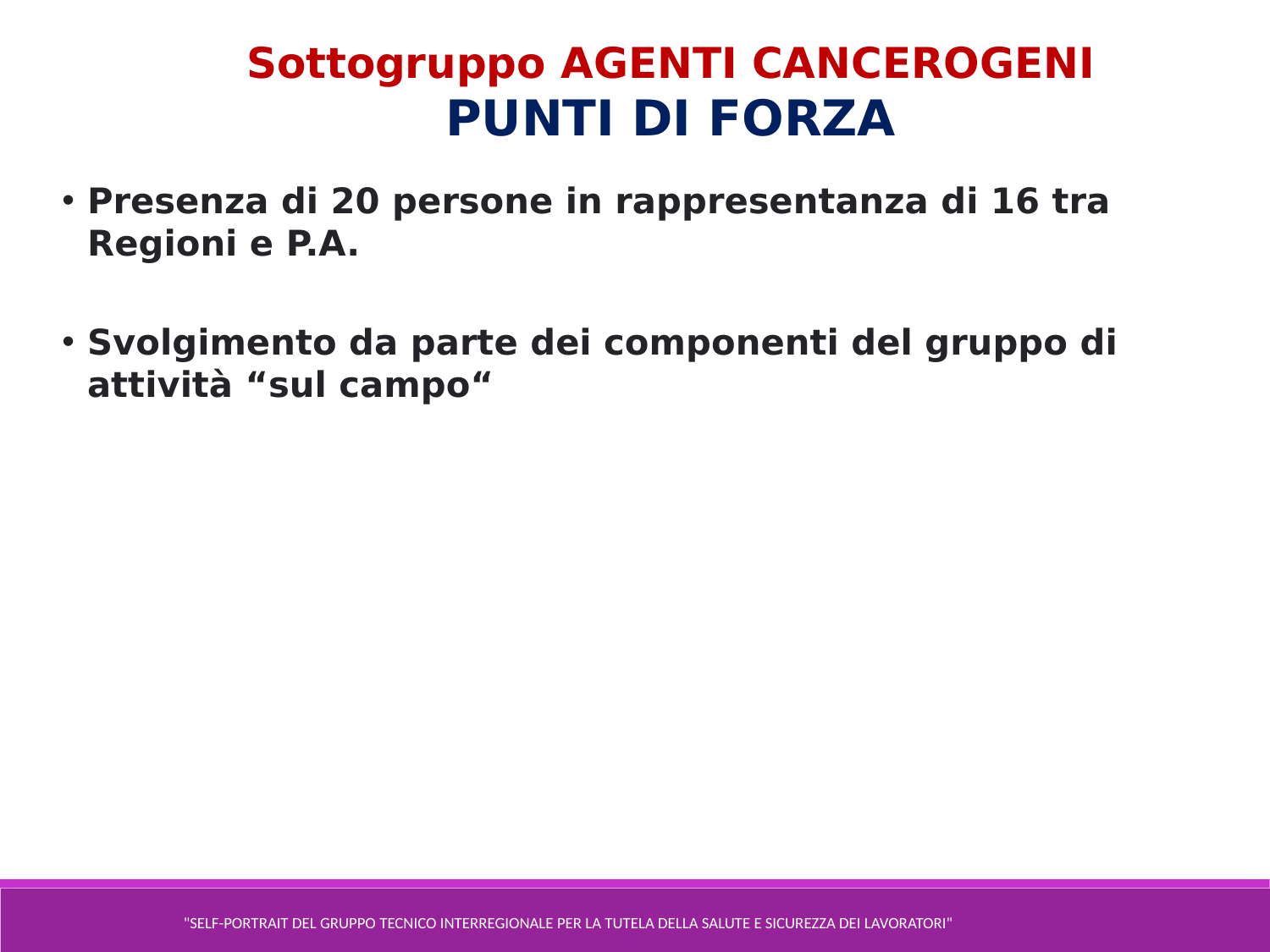

Sottogruppo AGENTI CANCEROGENI
PUNTI DI FORZA
Presenza di 20 persone in rappresentanza di 16 tra Regioni e P.A.

Svolgimento da parte dei componenti del gruppo di attività “sul campo“